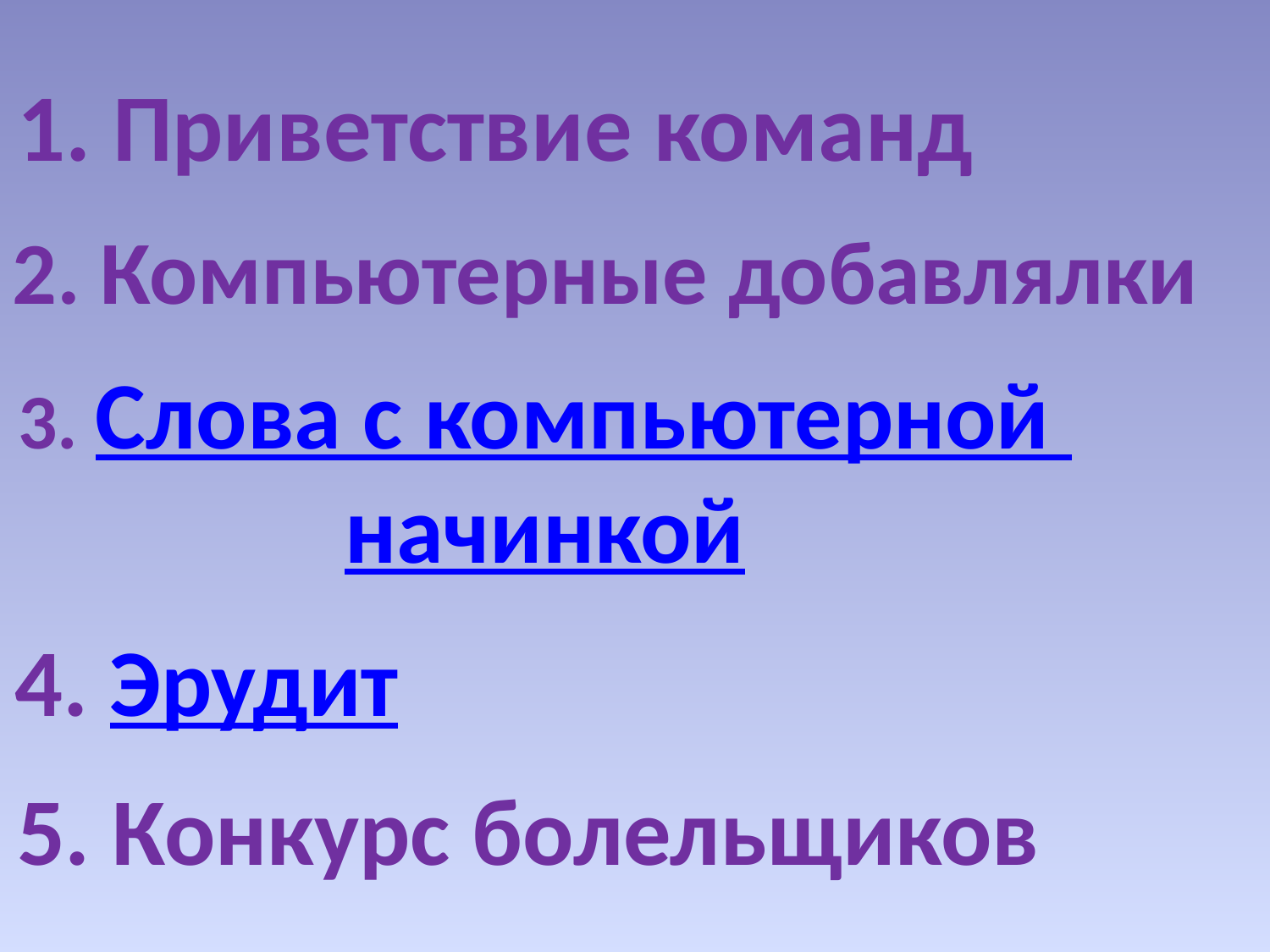

1. Приветствие команд
2. Компьютерные добавлялки
3. Слова с компьютерной
начинкой
4. Эрудит
5. Конкурс болельщиков